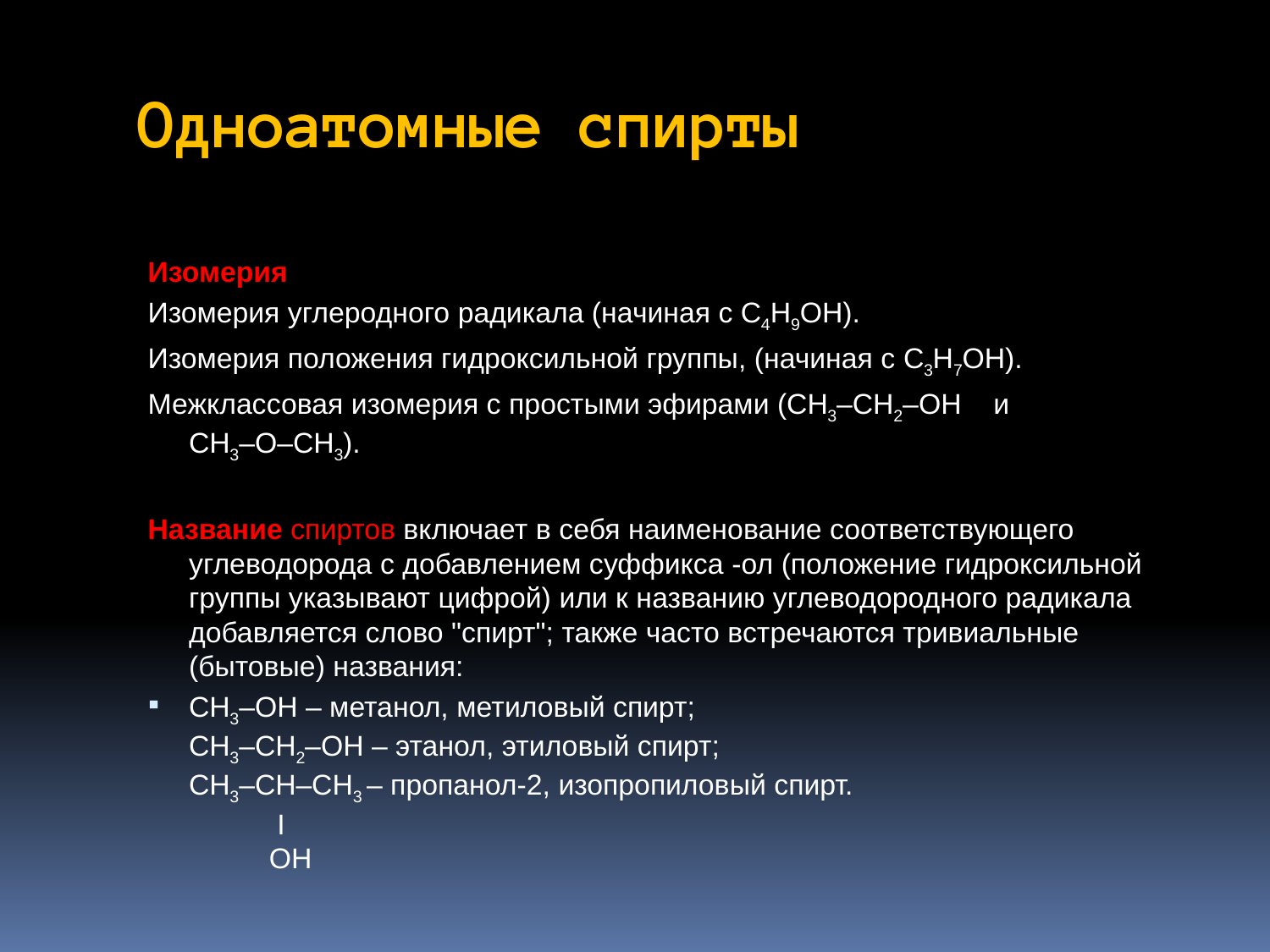

# Одноатомные спирты
Изомерия
Изомерия углеродного радикала (начиная с C4H9OH).
Изомерия положения гидроксильной группы, (начиная с С3Н7ОН).
Межклассовая изомерия с простыми эфирами (СН3–СН2–ОН    и
СН3–О–СН3).

Название спиртов включает в себя наименование соответствующего углеводорода с добавлением суффикса -ол (положение гидроксильной группы указывают цифрой) или к названию углеводородного радикала добавляется слово "спирт"; также часто встречаются тривиальные (бытовые) названия:
СН3–ОН – метанол, метиловый спирт;
СН3–СН2–ОН – этанол, этиловый спирт;
СН3–СН–СН3 – пропанол-2, изопропиловый спирт.
           I
          OH